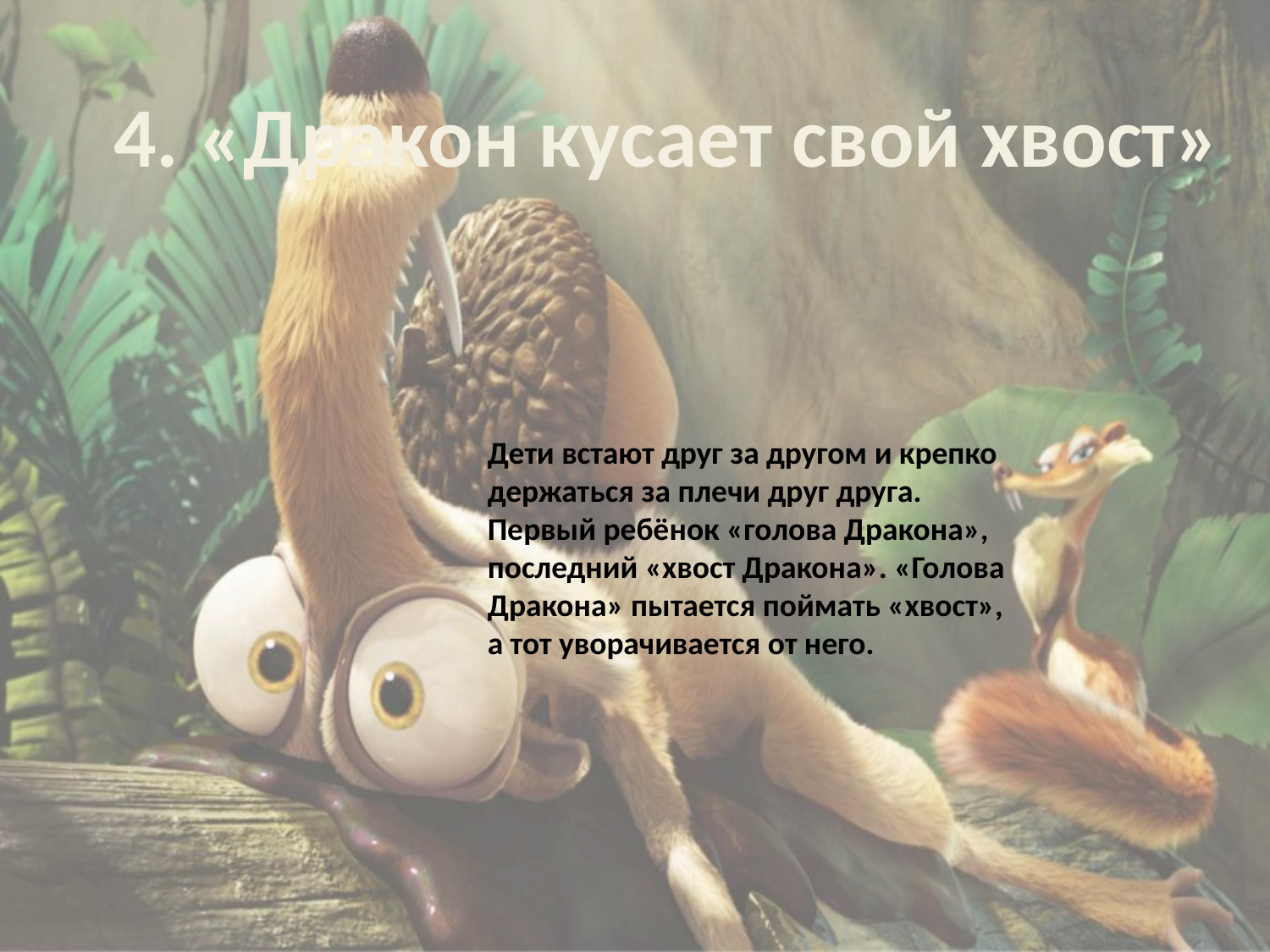

4. «Дракон кусает свой хвост»
Дети встают друг за другом и крепко держаться за плечи друг друга.
Первый ребёнок «голова Дракона», последний «хвост Дракона». «Голова Дракона» пытается поймать «хвост»,
а тот уворачивается от него.